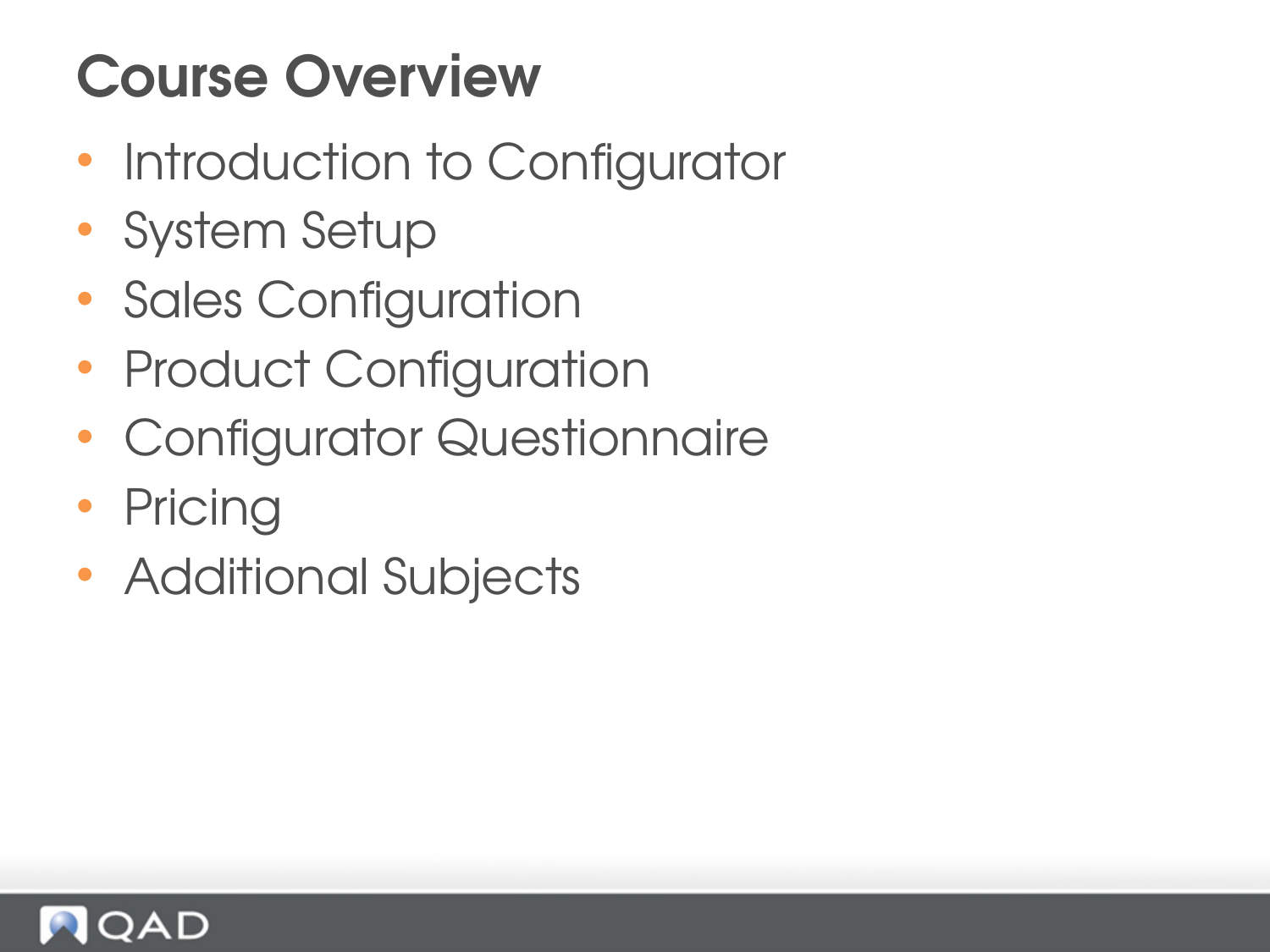

# Course Overview
Introduction to Configurator
System Setup
Sales Configuration
Product Configuration
Configurator Questionnaire
Pricing
Additional Subjects